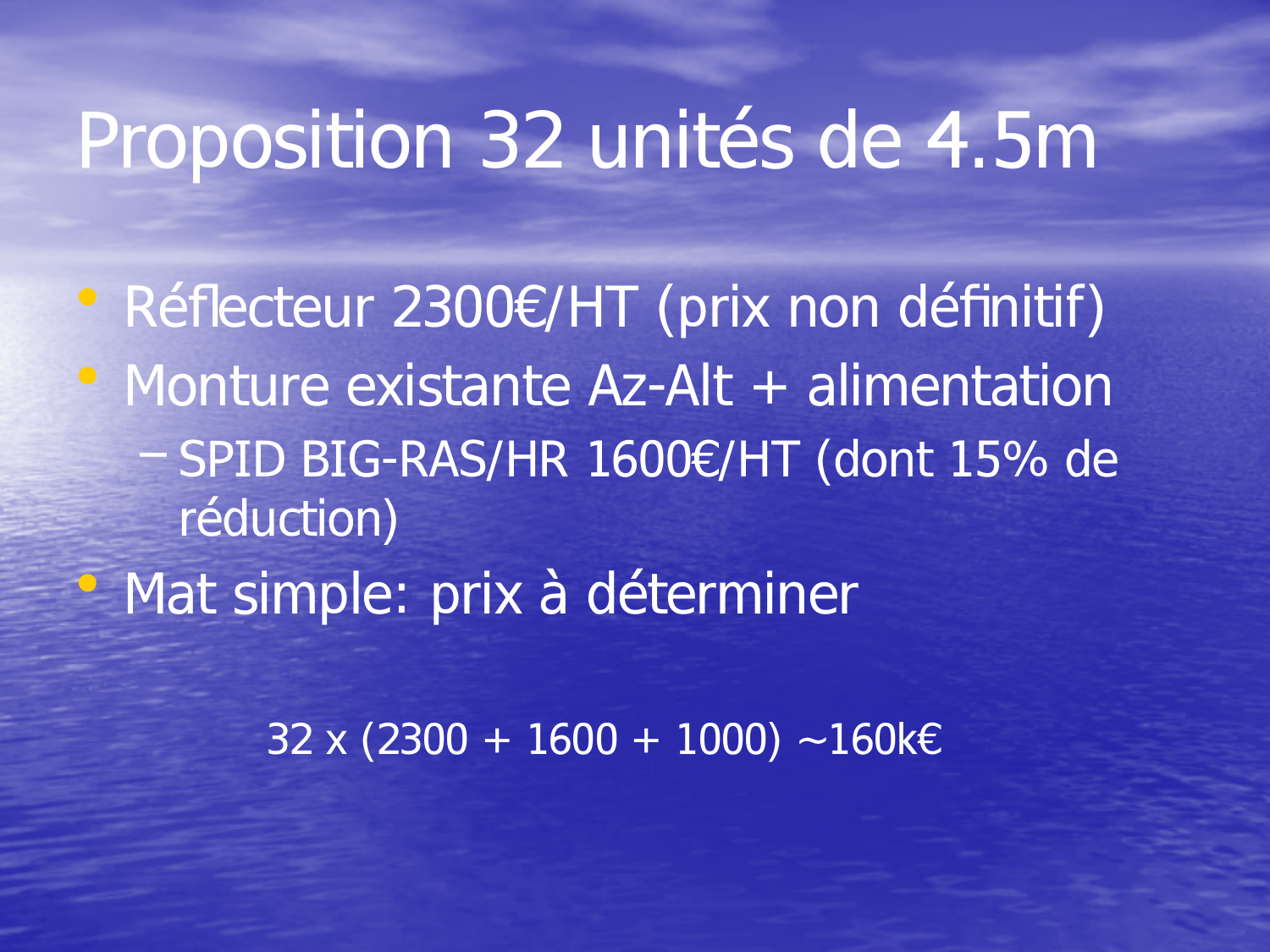

# Proposition 32 unités de 4.5m
Réflecteur 2300€/HT (prix non définitif)
Monture existante Az-Alt + alimentation
SPID BIG-RAS/HR 1600€/HT (dont 15% de réduction)
Mat simple: prix à déterminer
32 x (2300 + 1600 + 1000) ~160k€